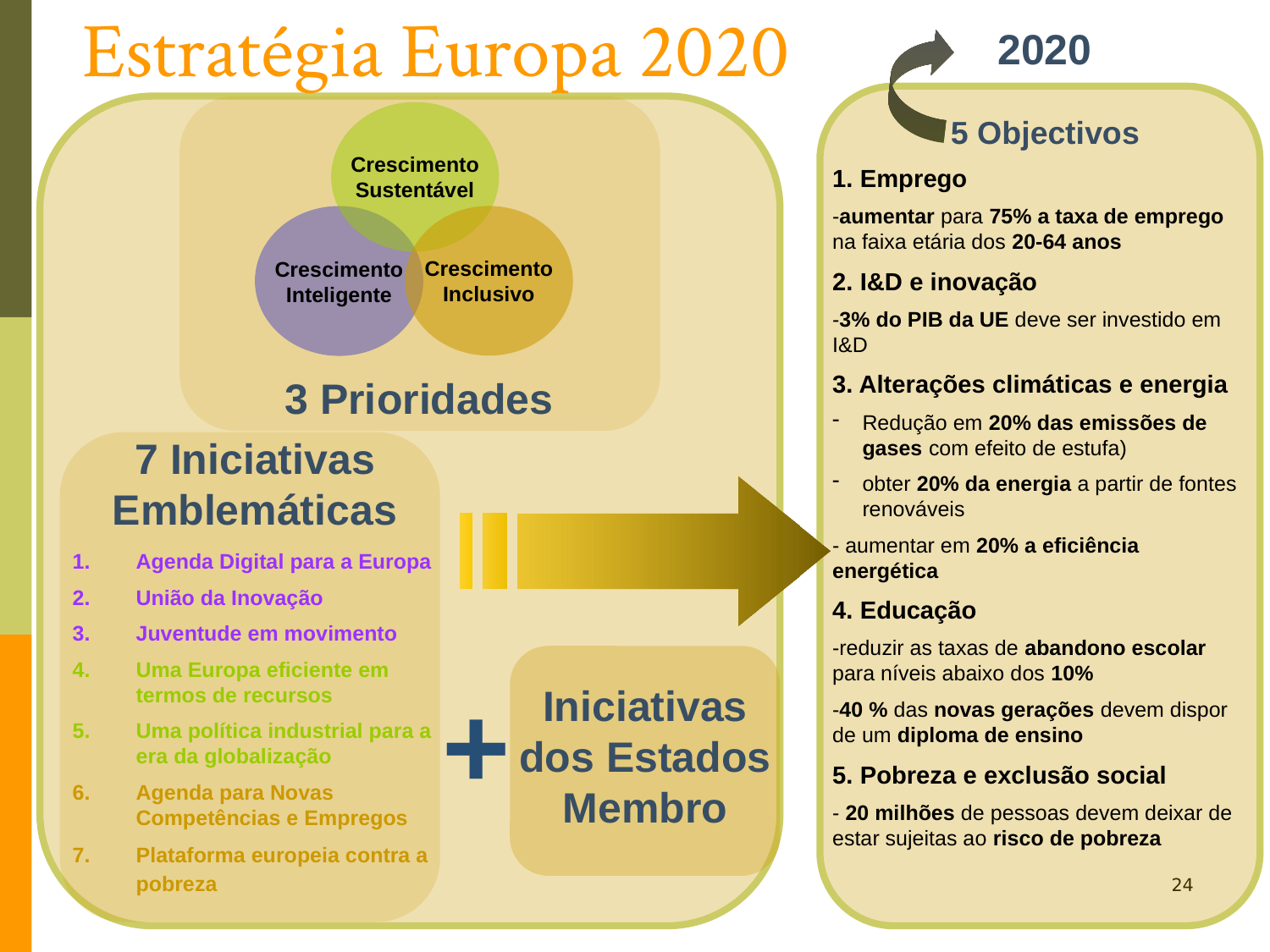

Estratégia Europa 2020
2020

5 Objectivos

3 Prioridades
Crescimento
Sustentável

1. Emprego
-aumentar para 75% a taxa de emprego na faixa etária dos 20-64 anos
2. I&D e inovação
-3% do PIB da UE deve ser investido em I&D
3. Alterações climáticas e energia
Redução em 20% das emissões de gases com efeito de estufa)
obter 20% da energia a partir de fontes renováveis
- aumentar em 20% a eficiência energética
4. Educação
-reduzir as taxas de abandono escolar para níveis abaixo dos 10%
-40 % das novas gerações devem dispor de um diploma de ensino
5. Pobreza e exclusão social
- 20 milhões de pessoas devem deixar de estar sujeitas ao risco de pobreza
Crescimento
Inteligente
Crescimento
Inclusivo
7 Iniciativas Emblemáticas

Agenda Digital para a Europa
União da Inovação
Juventude em movimento
Uma Europa eficiente em termos de recursos
Uma política industrial para a era da globalização
Agenda para Novas Competências e Empregos
Plataforma europeia contra a pobreza

+
Iniciativas dos Estados Membro

Curia,  28 de Janeiro 2012                        5ª Universidade da Europa
24